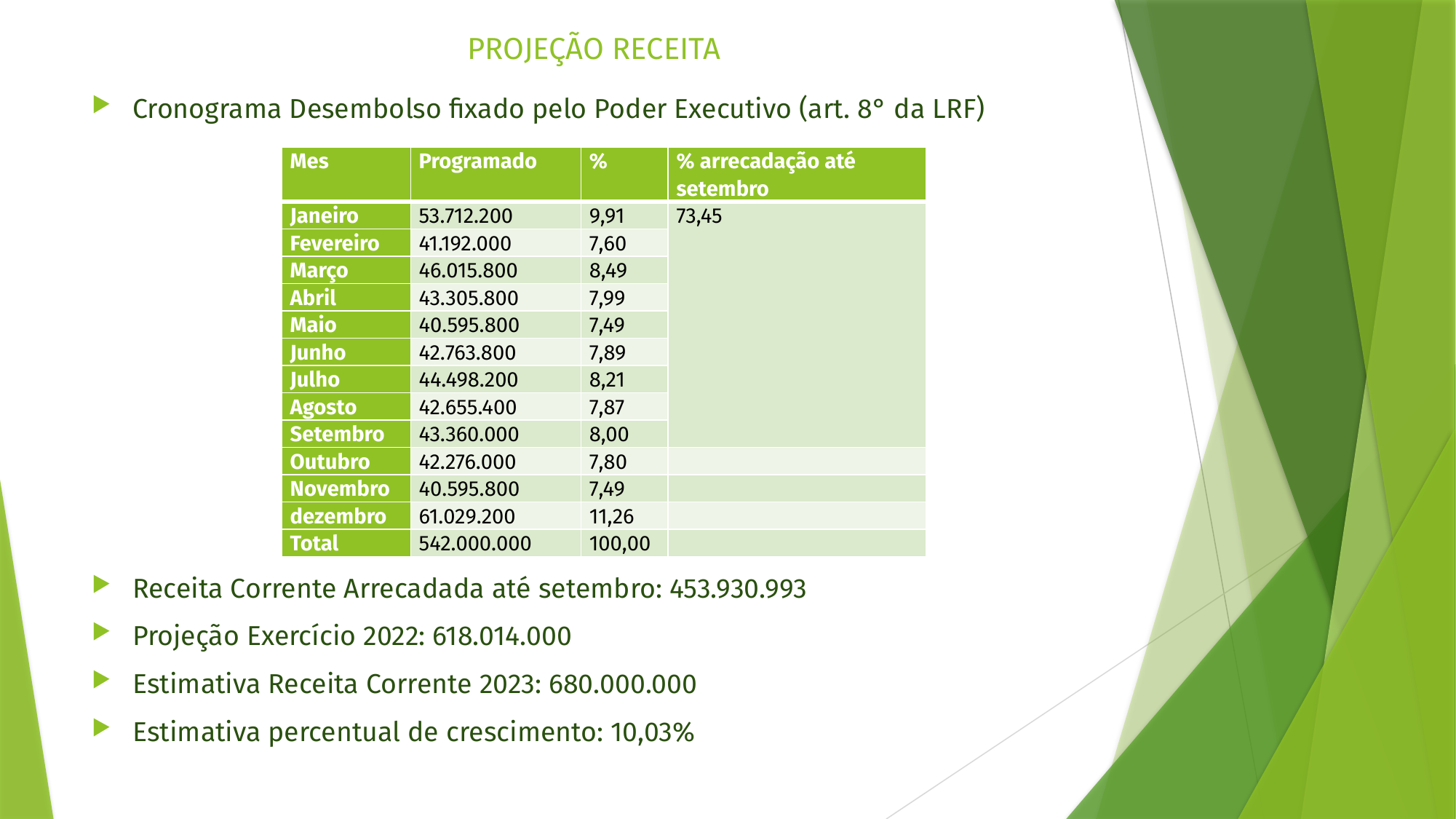

# PROJEÇÃO RECEITA
Cronograma Desembolso fixado pelo Poder Executivo (art. 8° da LRF)

Receita Corrente Arrecadada até setembro: 453.930.993
Projeção Exercício 2022: 618.014.000
Estimativa Receita Corrente 2023: 680.000.000
Estimativa percentual de crescimento: 10,03%
| Mes | Programado | % | % arrecadação até setembro |
| --- | --- | --- | --- |
| Janeiro | 53.712.200 | 9,91 | 73,45 |
| Fevereiro | 41.192.000 | 7,60 |  |
| Março | 46.015.800 | 8,49 |  |
| Abril | 43.305.800 | 7,99 |  |
| Maio | 40.595.800 | 7,49 |  |
| Junho | 42.763.800 | 7,89 |  |
| Julho | 44.498.200 | 8,21 |  |
| Agosto | 42.655.400 | 7,87 |  |
| Setembro | 43.360.000 | 8,00 |  |
| Outubro | 42.276.000 | 7,80 |  |
| Novembro | 40.595.800 | 7,49 |  |
| dezembro | 61.029.200 | 11,26 |  |
| Total | 542.000.000 | 100,00 |  |